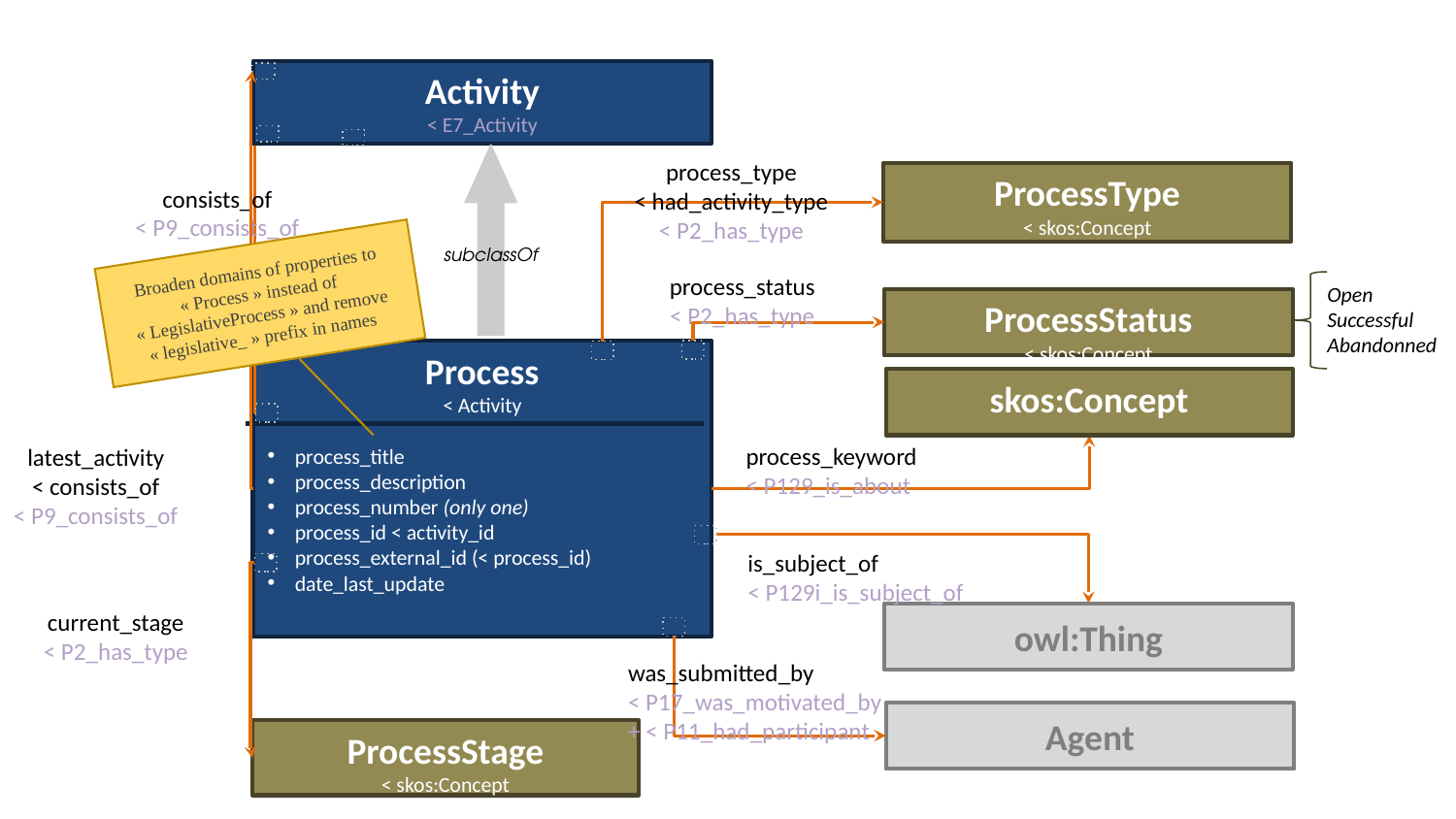

Activity
< E7_Activity

process_type
< had_activity_type
< P2_has_type
ProcessType
< skos:Concept

consists_of
< P9_consists_of

subclassOf
Broaden domains of properties to « Process » instead of « LegislativeProcess » and remove « legislative_ » prefix in names
process_status
< P2_has_type

Open
Successful
Abandonned
ProcessStatus
< skos:Concept

Process
< Activity

process_title
process_description
process_number (only one)
process_id < activity_id
process_external_id (< process_id)
date_last_update

skos:Concept

process_keyword
< P129_is_about
latest_activity
< consists_of
< P9_consists_of

is_subject_of
< P129i_is_subject_of

current_stage
< P2_has_type
owl:Thing

was_submitted_by
< P17_was_motivated_by
+ < P11_had_participant
Agent
ProcessStage
< skos:Concept